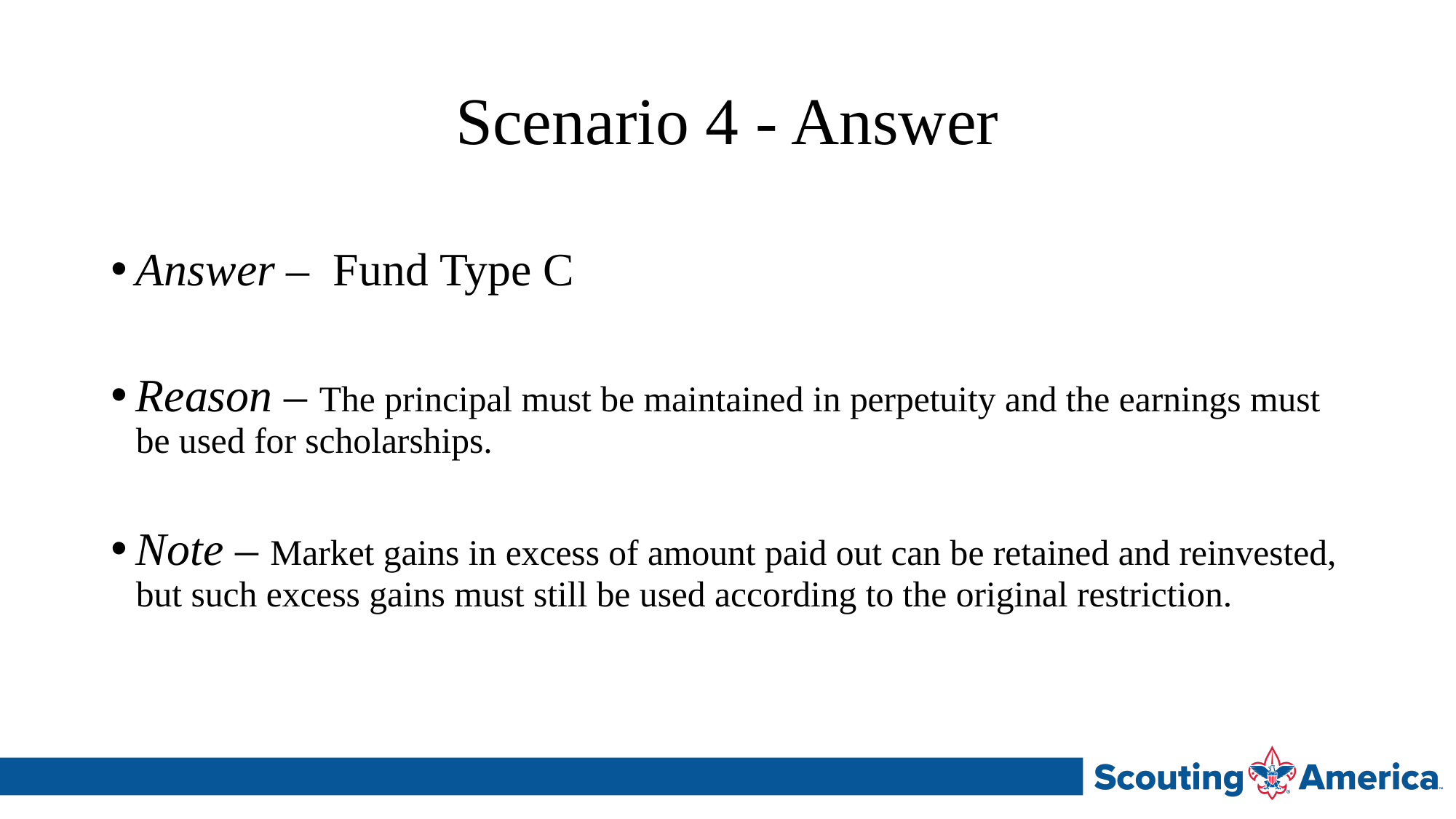

# Scenario 4 - Answer
Answer –  Fund Type C

Reason – The principal must be maintained in perpetuity and the earnings must be used for scholarships.

Note – Market gains in excess of amount paid out can be retained and reinvested, but such excess gains must still be used according to the original restriction.